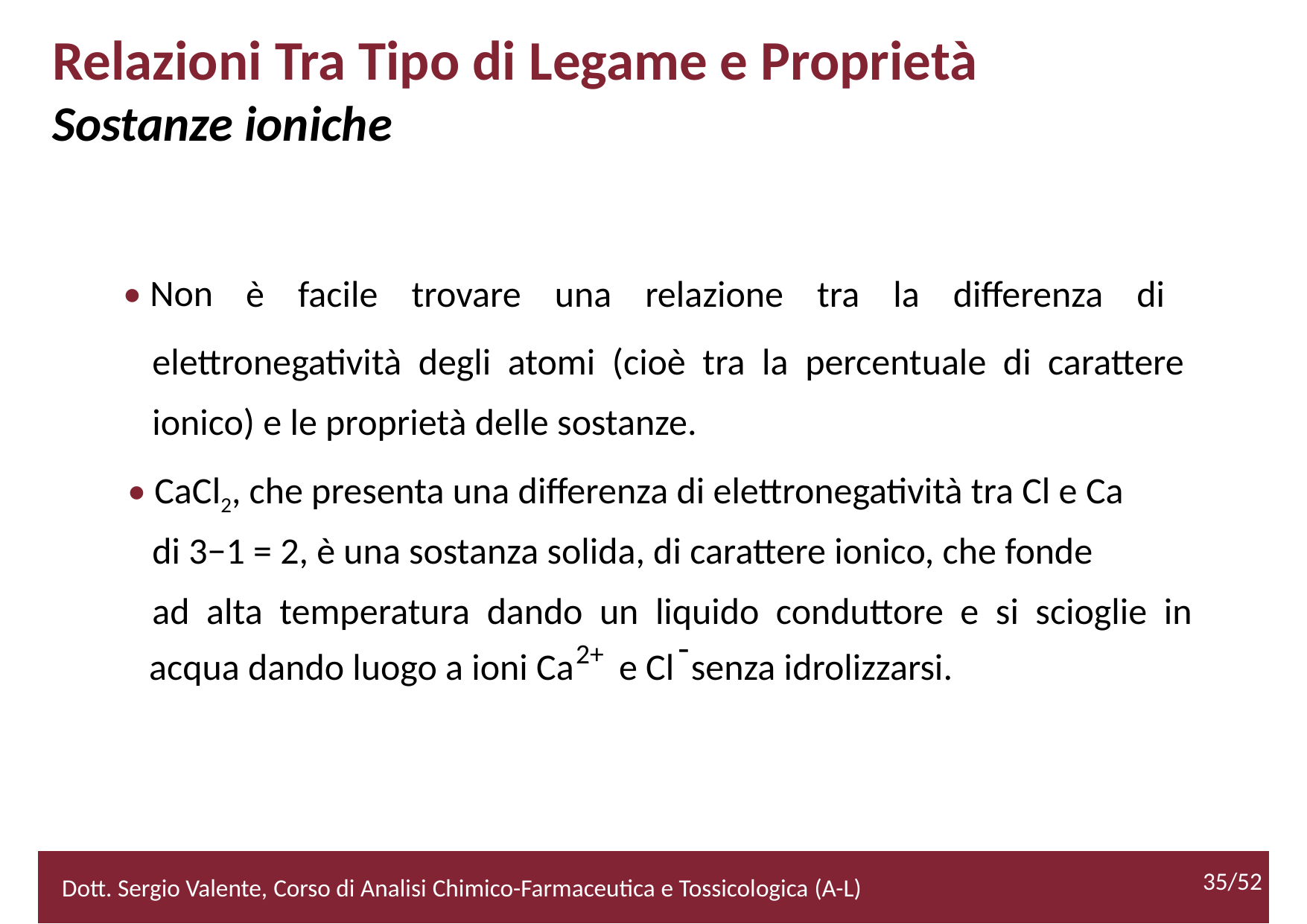

Relazioni Tra Tipo di Legame e Proprietà
Sostanze ioniche
• Non
è    facile    trovare    una    relazione    tra    la    differenza    di
	elettronegatività  degli  atomi  (cioè  tra  la  percentuale  di  carattere

	ionico) e le proprietà delle sostanze.

• CaCl2, che presenta una differenza di elettronegatività tra Cl e Ca

	di 3−1 = 2, è una sostanza solida, di carattere ionico, che fonde

	ad  alta  temperatura  dando  un  liquido  conduttore  e  si  scioglie  in
2+
-
acqua dando luogo a ioni Ca
e Cl  senza idrolizzarsi.

35/52
Dott. Sergio Valente, Corso di Analisi Chimico-Farmaceutica e Tossicologica (A-L)